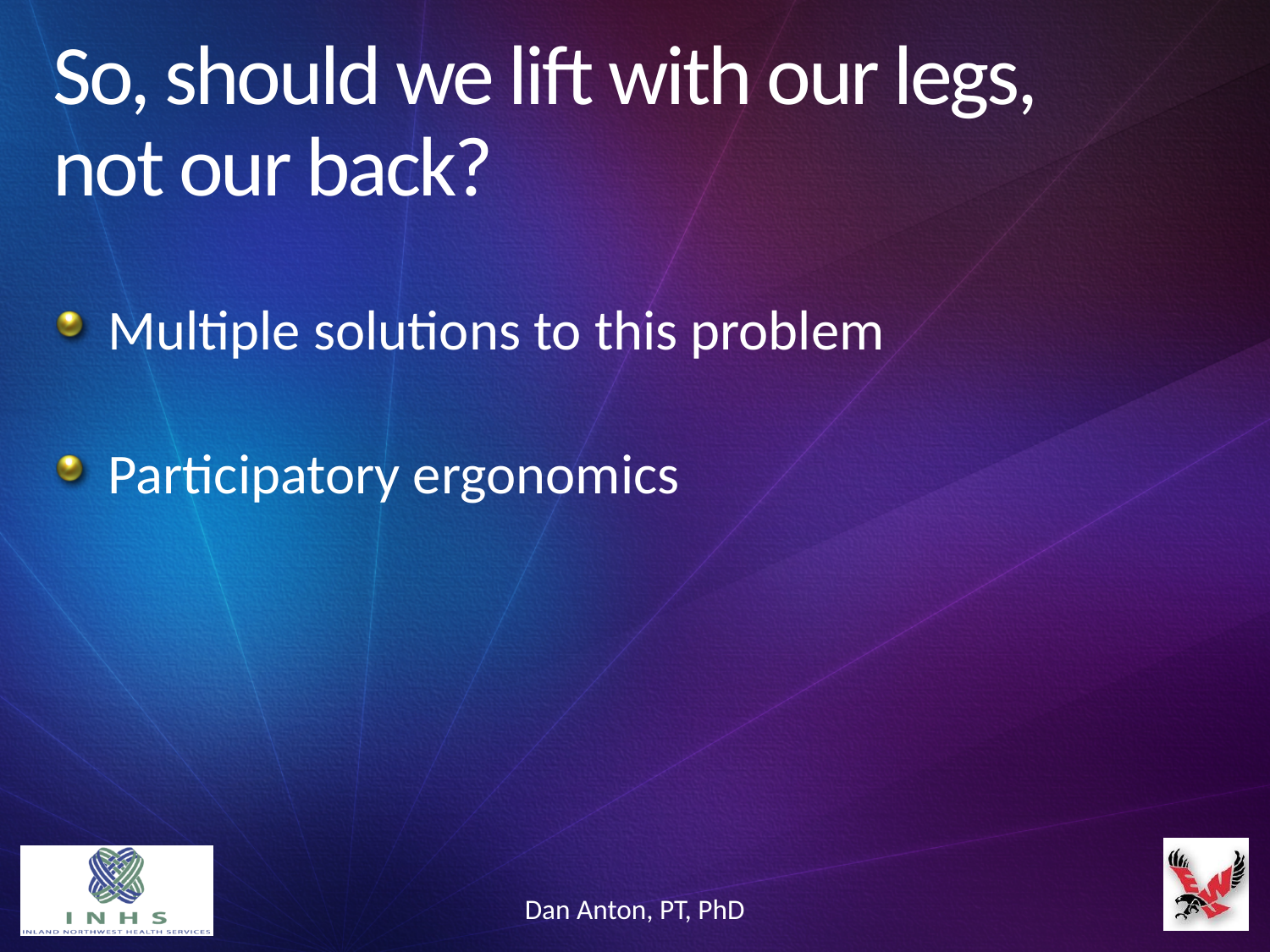

# So, should we lift with our legs, not our back?

Multiple solutions to this problem

Participatory ergonomics
Dan Anton, PT, PhD